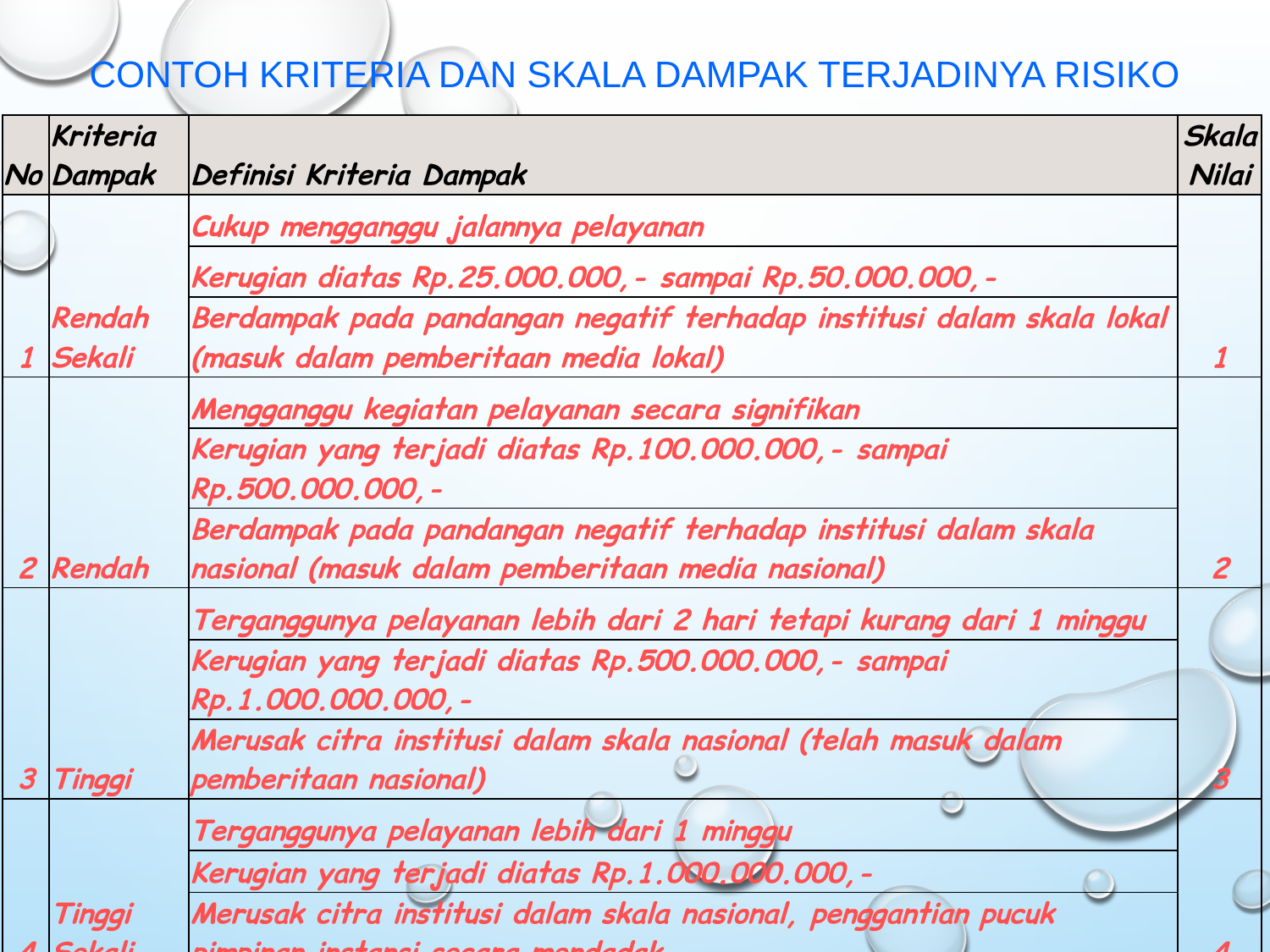

# Contoh Kriteria dan Skala Dampak Terjadinya Risiko
| No | Kriteria Dampak | Definisi Kriteria Dampak | Skala Nilai |
| --- | --- | --- | --- |
| 1 | Rendah Sekali | Cukup mengganggu jalannya pelayanan | 1 |
|  |  | Kerugian diatas Rp.25.000.000,- sampai Rp.50.000.000,- |  |
|  |  | Berdampak pada pandangan negatif terhadap institusi dalam skala lokal (masuk dalam pemberitaan media lokal) |  |
| 2 | Rendah | Mengganggu kegiatan pelayanan secara signifikan | 2 |
|  |  | Kerugian yang terjadi diatas Rp.100.000.000,- sampai Rp.500.000.000,- |  |
|  |  | Berdampak pada pandangan negatif terhadap institusi dalam skala nasional (masuk dalam pemberitaan media nasional) |  |
| 3 | Tinggi | Terganggunya pelayanan lebih dari 2 hari tetapi kurang dari 1 minggu | 3 |
|  |  | Kerugian yang terjadi diatas Rp.500.000.000,- sampai Rp.1.000.000.000,- |  |
|  |  | Merusak citra institusi dalam skala nasional (telah masuk dalam pemberitaan nasional) |  |
| 4 | Tinggi Sekali | Terganggunya pelayanan lebih dari 1 minggu | 4 |
|  |  | Kerugian yang terjadi diatas Rp.1.000.000.000,- |  |
|  |  | Merusak citra institusi dalam skala nasional, penggantian pucuk pimpinan instansi secara mendadak |  |